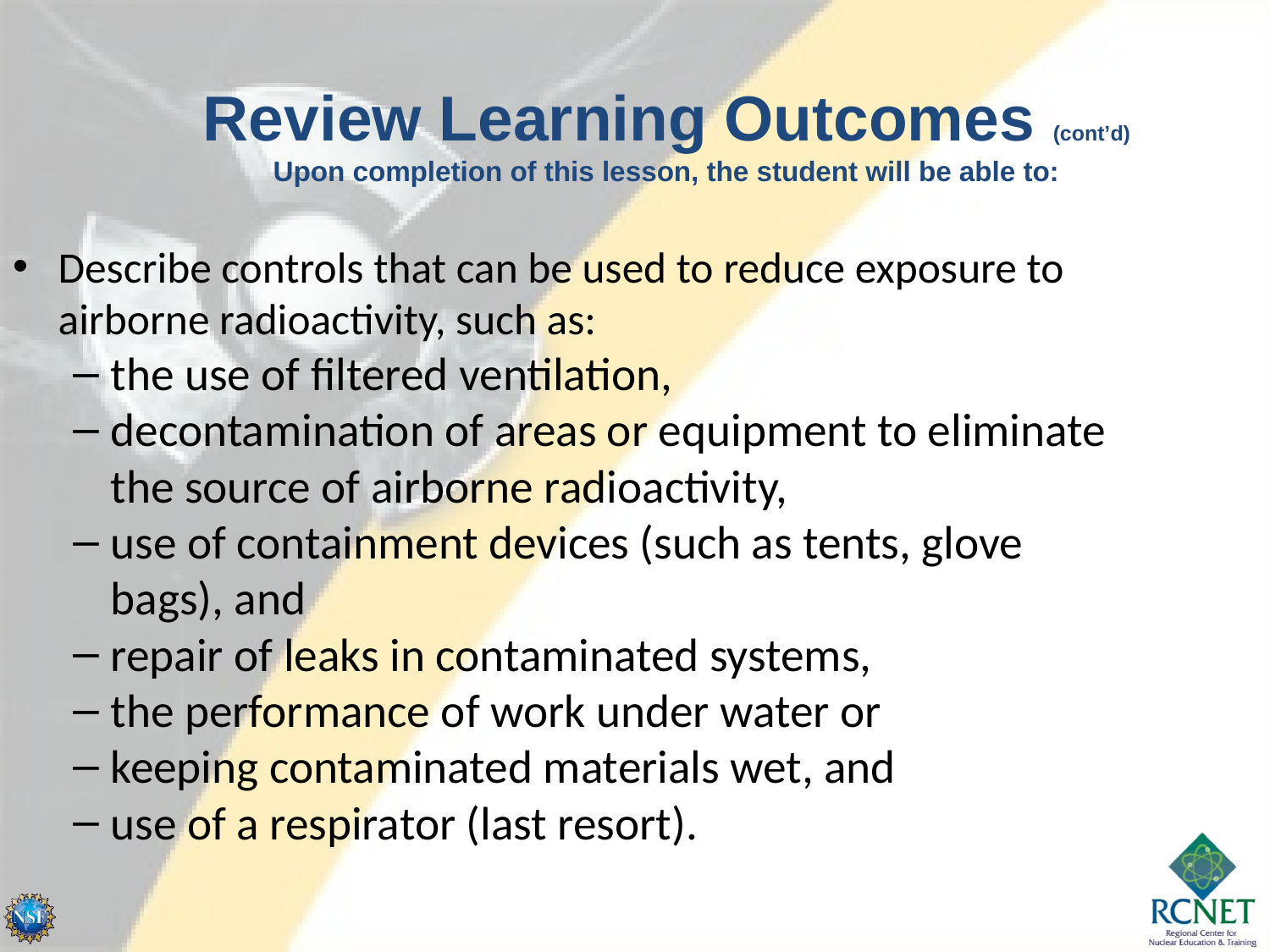

Review Learning Outcomes (cont’d)
Upon completion of this lesson, the student will be able to:
Describe controls that can be used to reduce exposure to airborne radioactivity, such as:
the use of filtered ventilation,
decontamination of areas or equipment to eliminate the source of airborne radioactivity,
use of containment devices (such as tents, glove bags), and
repair of leaks in contaminated systems,
the performance of work under water or
keeping contaminated materials wet, and
use of a respirator (last resort).